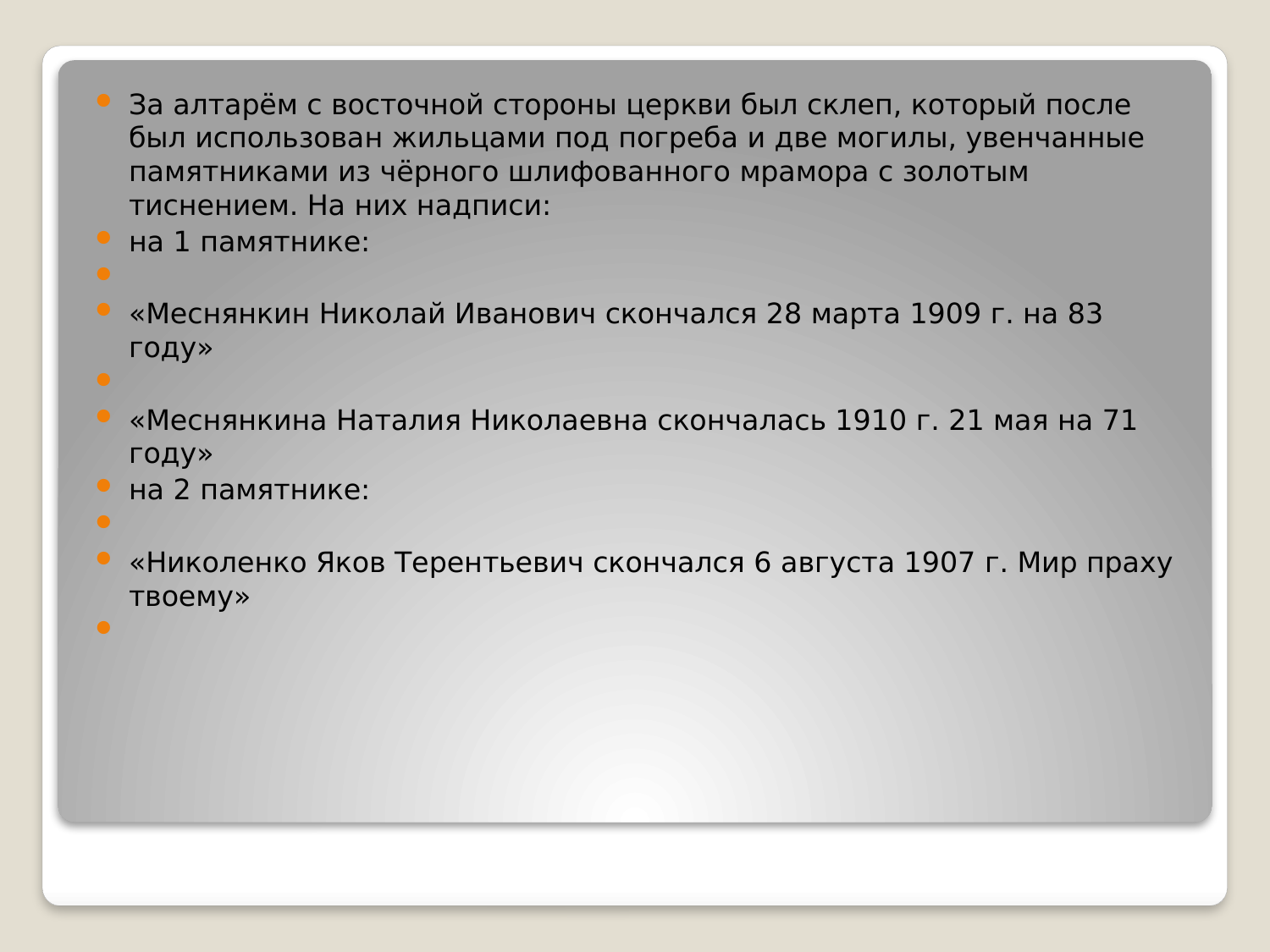

За алтарём с восточной стороны церкви был склеп, который после был использован жильцами под погреба и две могилы, увенчанные памятниками из чёрного шлифованного мрамора с золотым тиснением. На них надписи:
на 1 памятнике:

«Меснянкин Николай Иванович скончался 28 марта 1909 г. на 83 году»

«Меснянкина Наталия Николаевна скончалась 1910 г. 21 мая на 71 году»
на 2 памятнике:

«Николенко Яков Терентьевич скончался 6 августа 1907 г. Мир праху твоему»

#